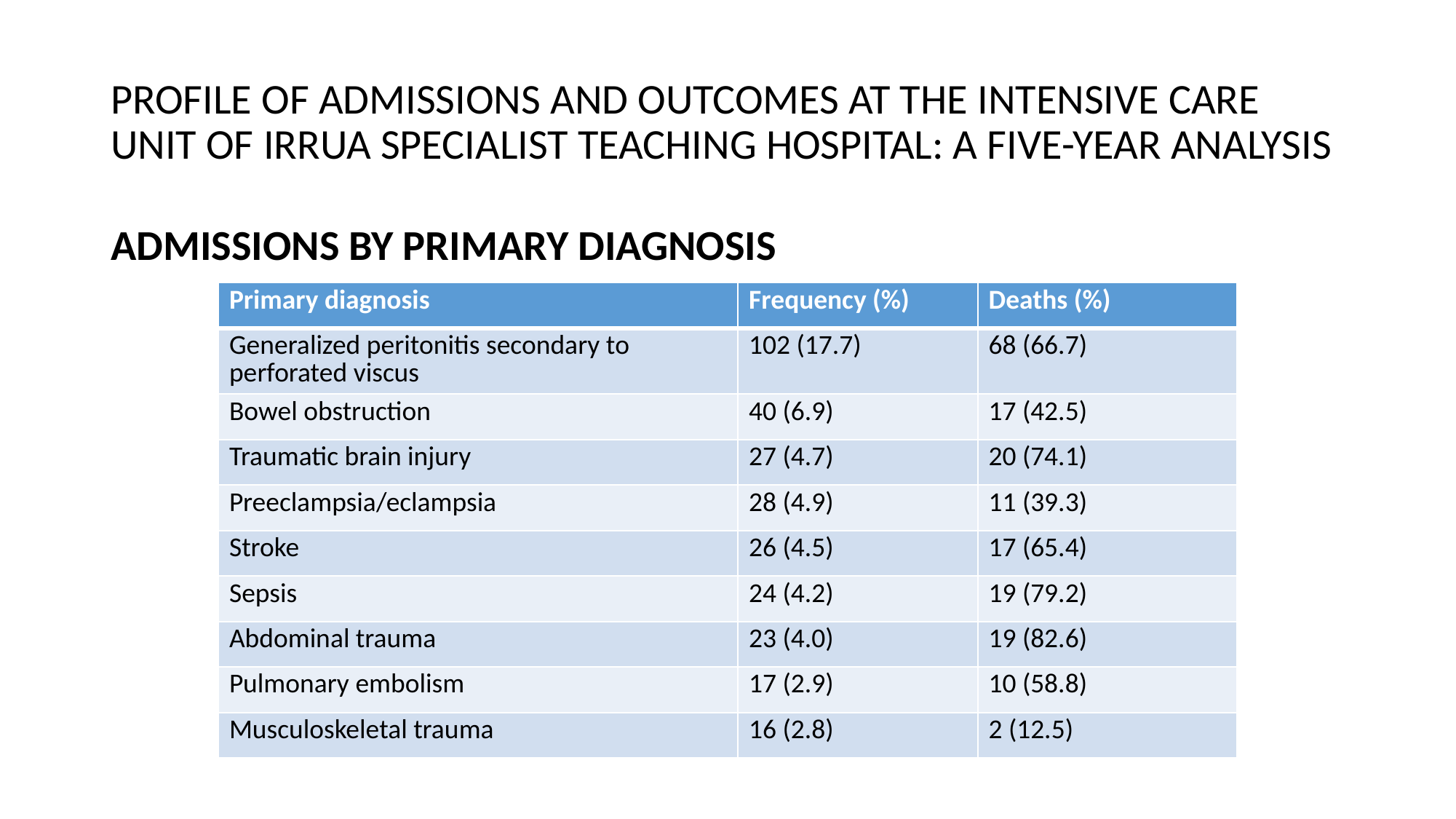

# PROFILE OF ADMISSIONS AND OUTCOMES AT THE INTENSIVE CARE UNIT OF IRRUA SPECIALIST TEACHING HOSPITAL: A FIVE-YEAR ANALYSIS
ADMISSIONS BY PRIMARY DIAGNOSIS

| Primary diagnosis | Frequency (%) | Deaths (%) |
| --- | --- | --- |
| Generalized peritonitis secondary to perforated viscus | 102 (17.7) | 68 (66.7) |
| Bowel obstruction | 40 (6.9) | 17 (42.5) |
| Traumatic brain injury | 27 (4.7) | 20 (74.1) |
| Preeclampsia/eclampsia | 28 (4.9) | 11 (39.3) |
| Stroke | 26 (4.5) | 17 (65.4) |
| Sepsis | 24 (4.2) | 19 (79.2) |
| Abdominal trauma | 23 (4.0) | 19 (82.6) |
| Pulmonary embolism | 17 (2.9) | 10 (58.8) |
| Musculoskeletal trauma | 16 (2.8) | 2 (12.5) |